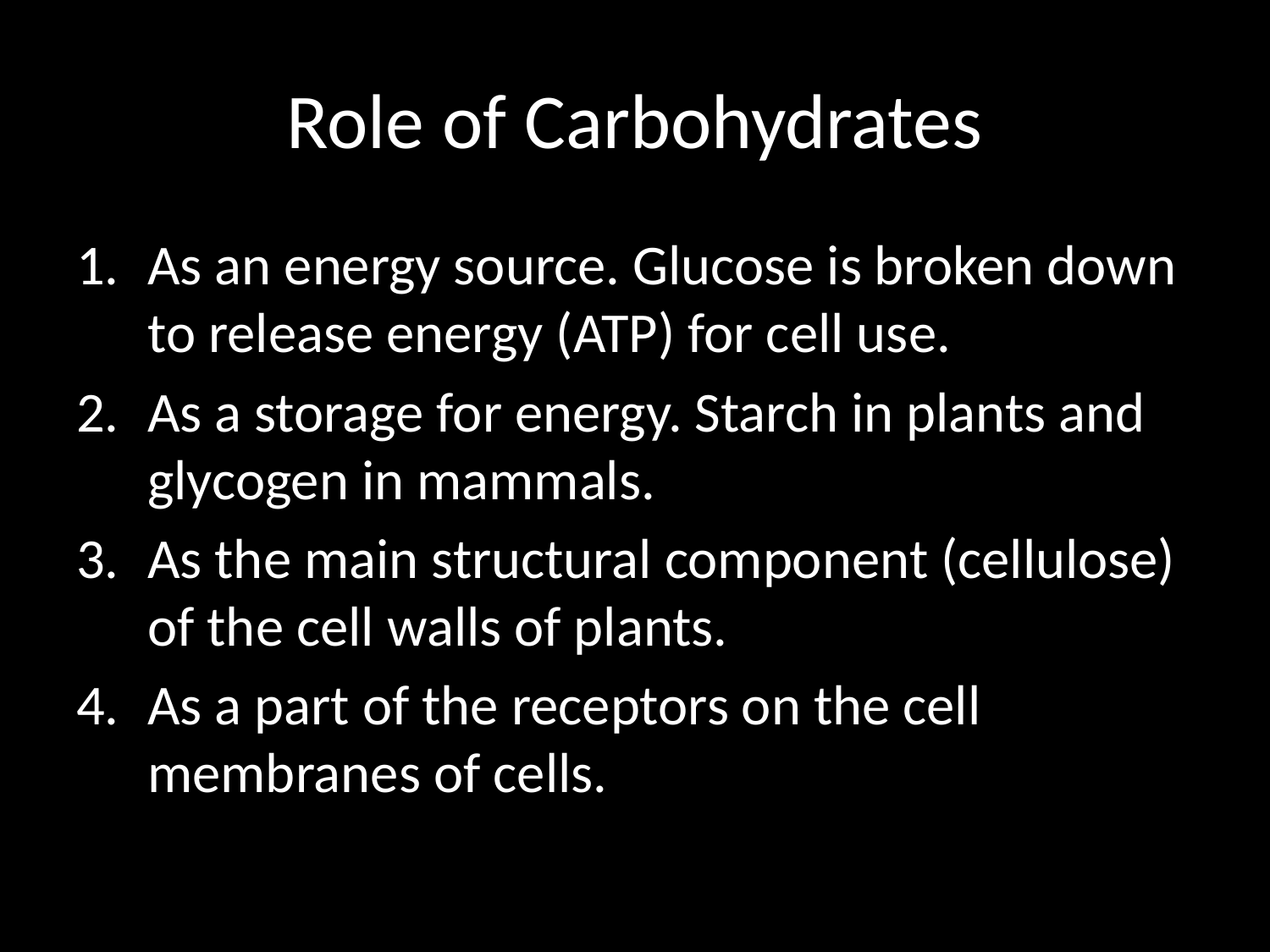

# Role of Carbohydrates
As an energy source. Glucose is broken down to release energy (ATP) for cell use.
As a storage for energy. Starch in plants and glycogen in mammals.
As the main structural component (cellulose) of the cell walls of plants.
As a part of the receptors on the cell membranes of cells.